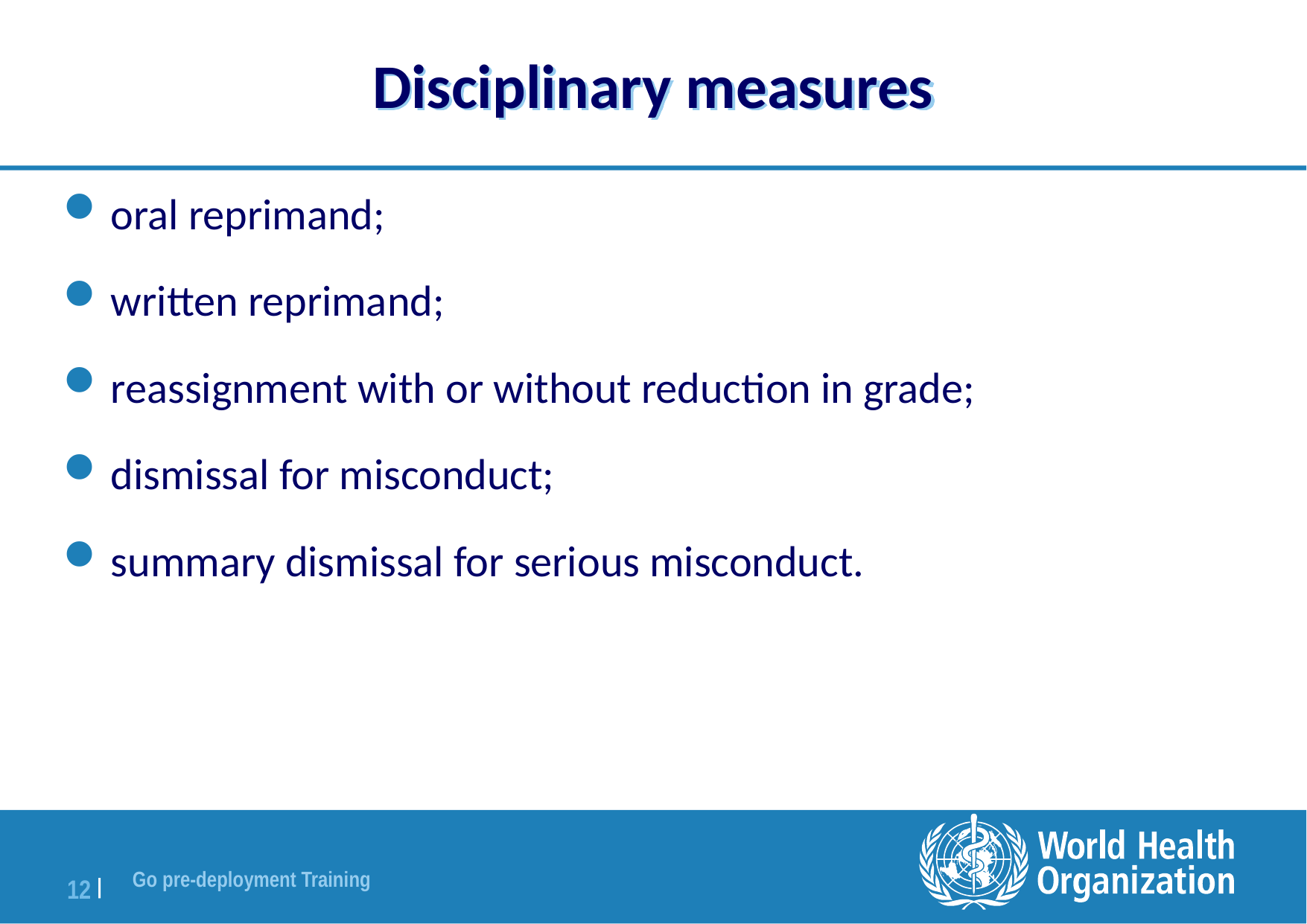

# Disciplinary measures
oral reprimand;
written reprimand;
reassignment with or without reduction in grade;
dismissal for misconduct;
summary dismissal for serious misconduct.